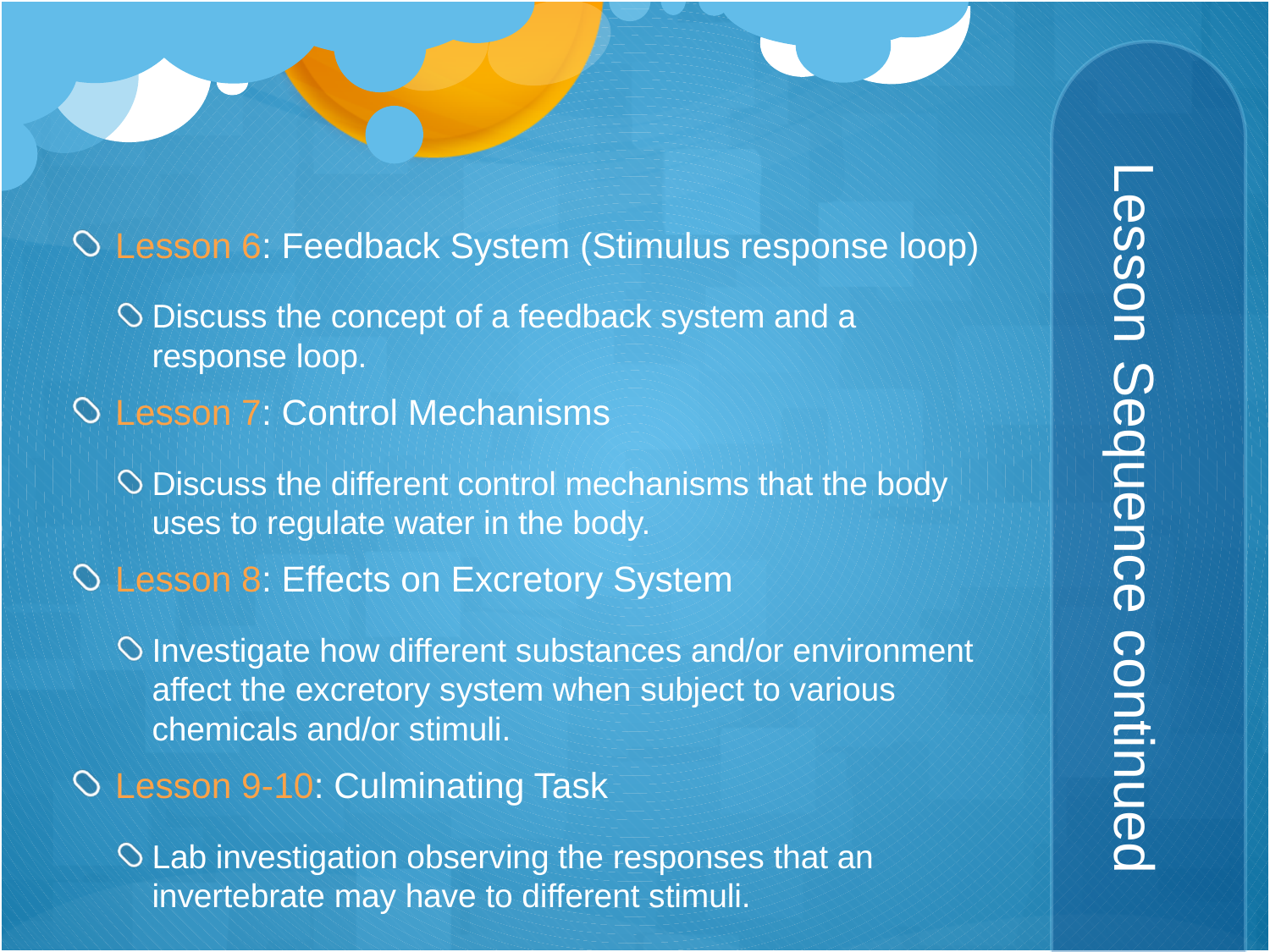

Lesson 6: Feedback System (Stimulus response loop)
Discuss the concept of a feedback system and a response loop.
Lesson 7: Control Mechanisms
Discuss the different control mechanisms that the body uses to regulate water in the body.
Lesson 8: Effects on Excretory System
Investigate how different substances and/or environment affect the excretory system when subject to various chemicals and/or stimuli.
Lesson 9-10: Culminating Task
Lab investigation observing the responses that an invertebrate may have to different stimuli.
# Lesson Sequence continued